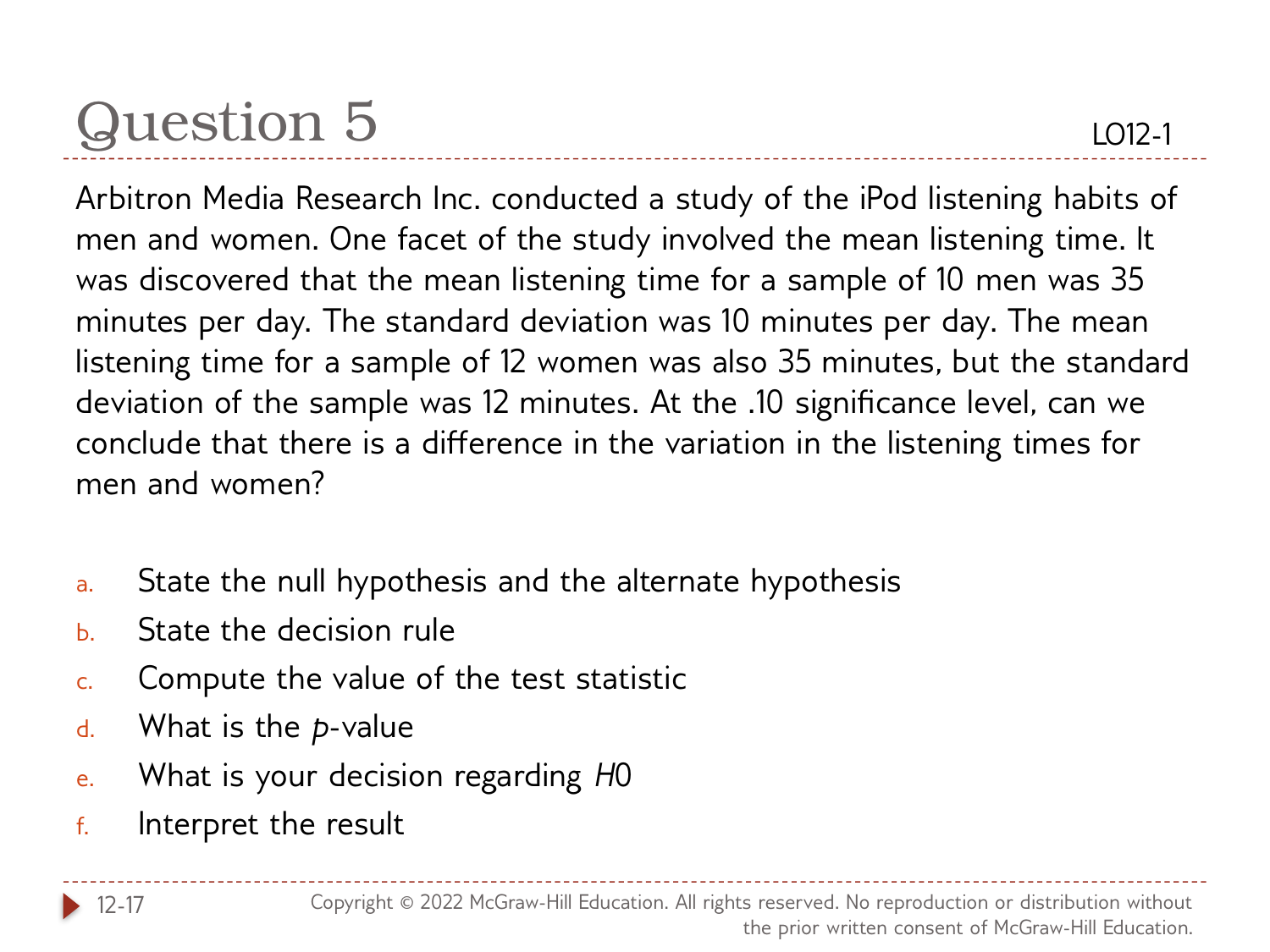

# Question 5
LO12-1
Arbitron Media Research Inc. conducted a study of the iPod listening habits of men and women. One facet of the study involved the mean listening time. It was discovered that the mean listening time for a sample of 10 men was 35 minutes per day. The standard deviation was 10 minutes per day. The mean listening time for a sample of 12 women was also 35 minutes, but the standard deviation of the sample was 12 minutes. At the .10 significance level, can we conclude that there is a difference in the variation in the listening times for men and women?

State the null hypothesis and the alternate hypothesis
State the decision rule
Compute the value of the test statistic
What is the p-value
What is your decision regarding H0
Interpret the result
12-17
Copyright © 2022 McGraw-Hill Education. All rights reserved. No reproduction or distribution without the prior written consent of McGraw-Hill Education.